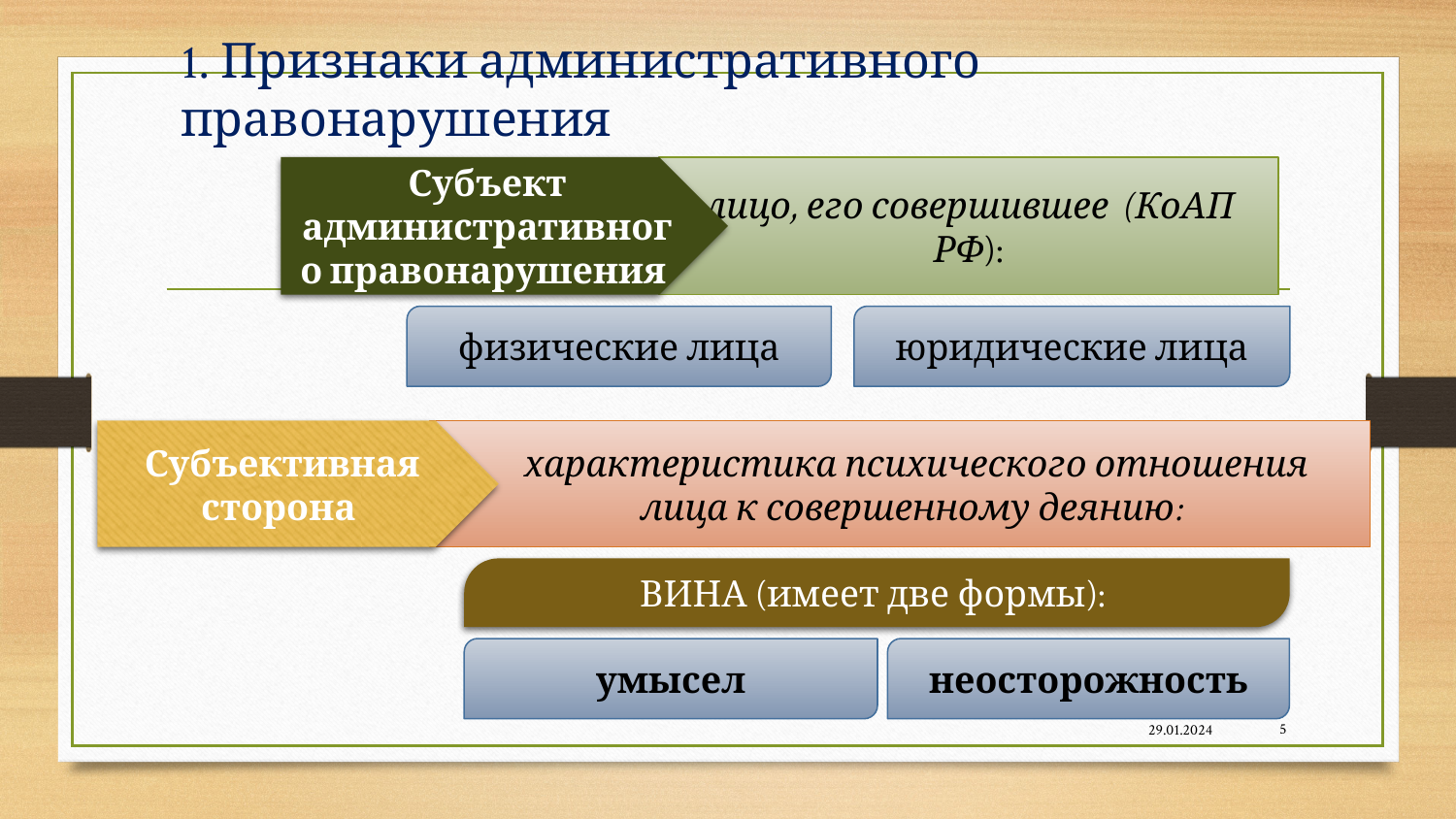

# 1. Признаки административного правонарушения
Субъект административного правонарушения
лицо, его совершившее  (КоАП РФ):
физические лица
юридические лица
Субъективная сторона
     характеристика психического отношения
   лица к совершенному деянию:

ВИНА (имеет две формы):

умысел
неосторожность
29.01.2024
5